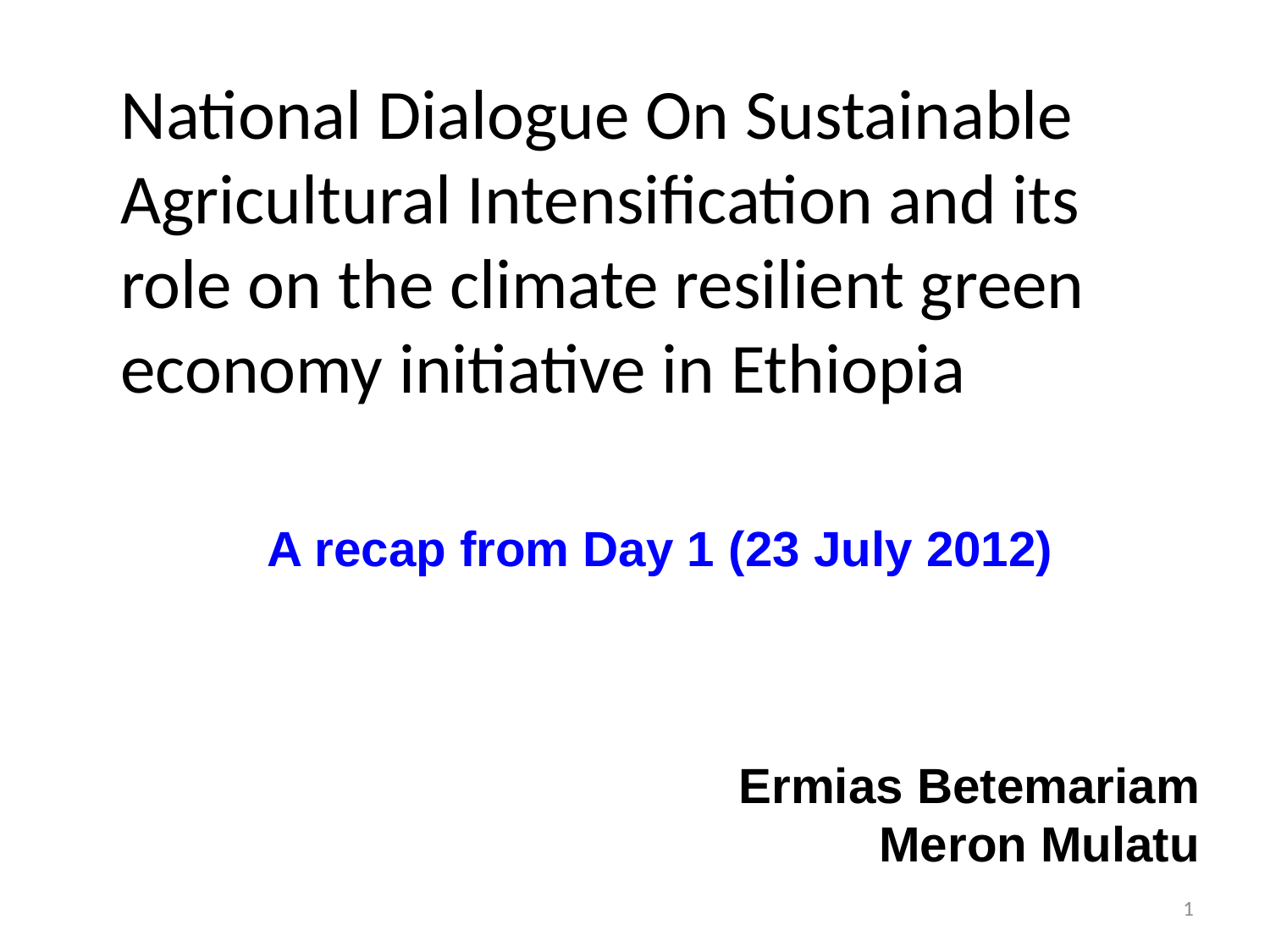

National Dialogue On Sustainable Agricultural Intensification and its role on the climate resilient green economy initiative in Ethiopia

A recap from Day 1 (23 July 2012)

Ermias Betemariam
Meron Mulatu

1